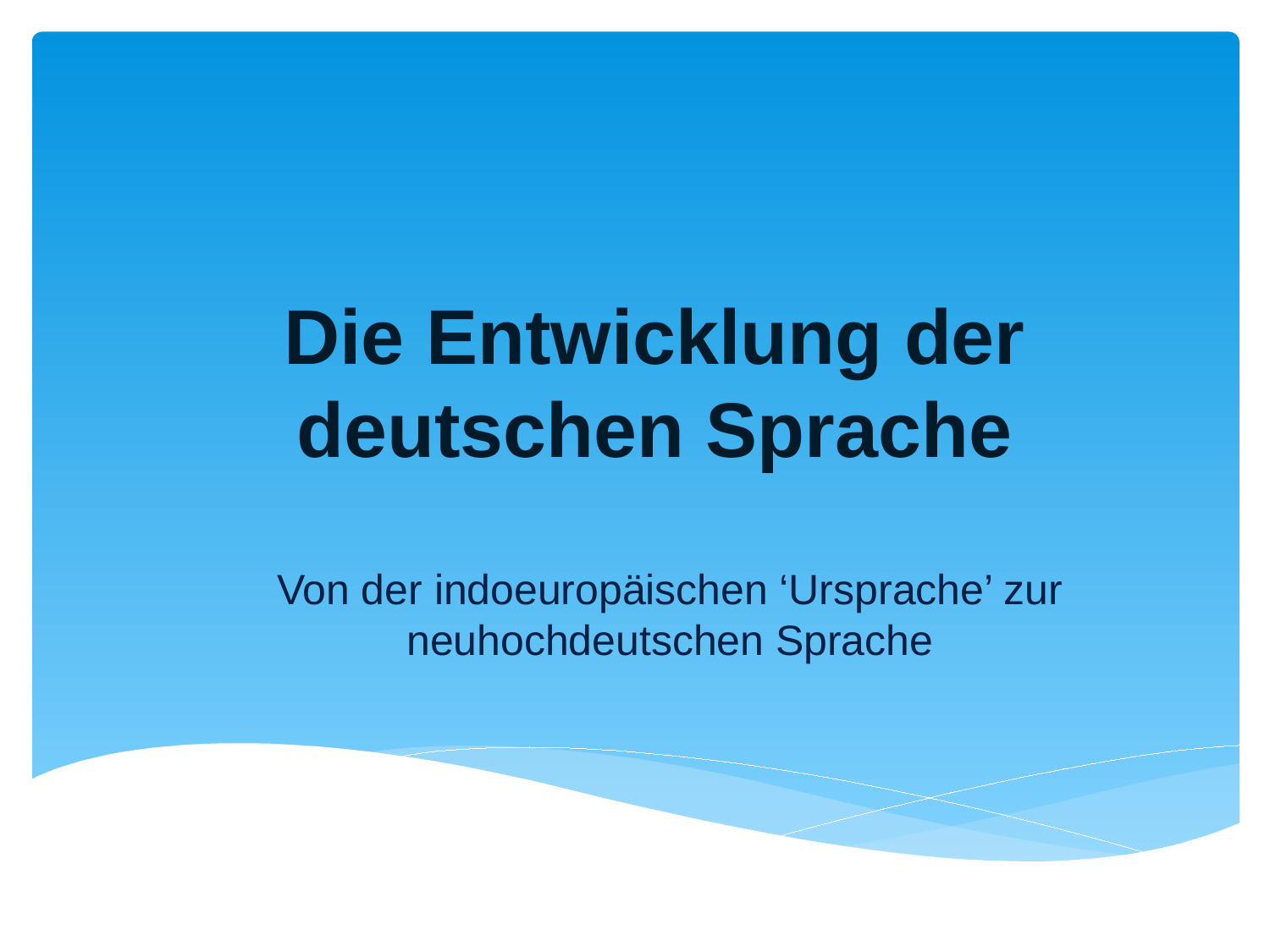

# Die Entwicklung der deutschen Sprache
Von der indoeuropäischen ‘Ursprache’ zur neuhochdeutschen Sprache